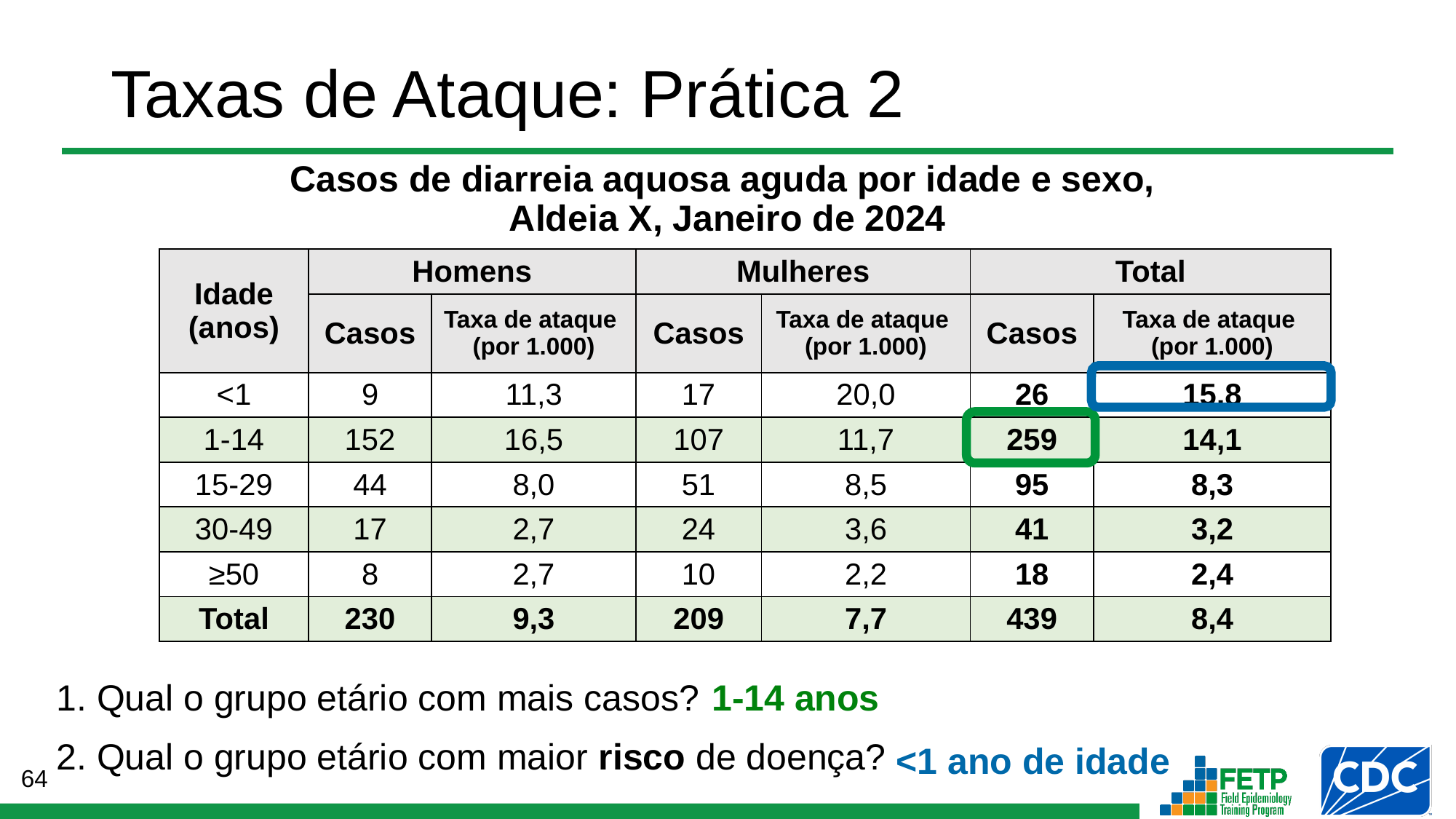

# Taxas de Ataque: Prática 2
Casos de diarreia aquosa aguda por idade e sexo,
Aldeia X, Janeiro de 2024

| Idade (anos) | Homens |  | Mulheres |  | Total |  |
| --- | --- | --- | --- | --- | --- | --- |
|  | Casos | Taxa de ataque (por 1.000) | Casos | Taxa de ataque (por 1.000) | Casos | Taxa de ataque (por 1.000) |
| <1 | 9 | 11,3 | 17 | 20,0 | 26 | 15,8 |
| 1-14 | 152 | 16,5 | 107 | 11,7 | 259 | 14,1 |
| 15-29 | 44 | 8,0 | 51 | 8,5 | 95 | 8,3 |
| 30-49 | 17 | 2,7 | 24 | 3,6 | 41 | 3,2 |
| ≥50 | 8 | 2,7 | 10 | 2,2 | 18 | 2,4 |
| Total | 230 | 9,3 | 209 | 7,7 | 439 | 8,4 |

1. Qual o grupo etário com mais casos?
2. Qual o grupo etário com maior risco de doença?
1-14 anos
<1 ano de idade